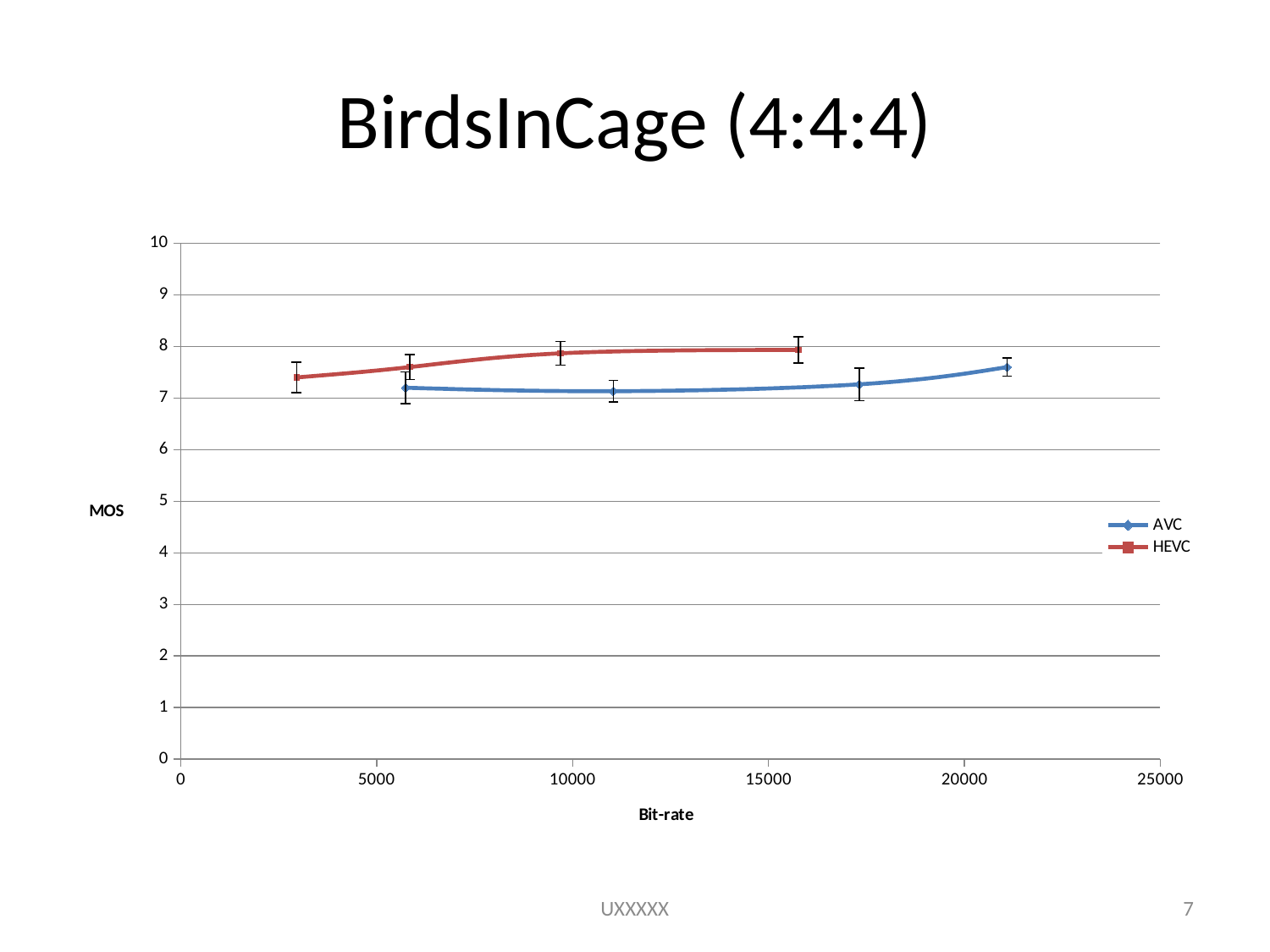

# BirdsInCage (4:4:4)

### Chart

| Category | AVC | HEVC |
|---|---|---|
UXXXXX
7